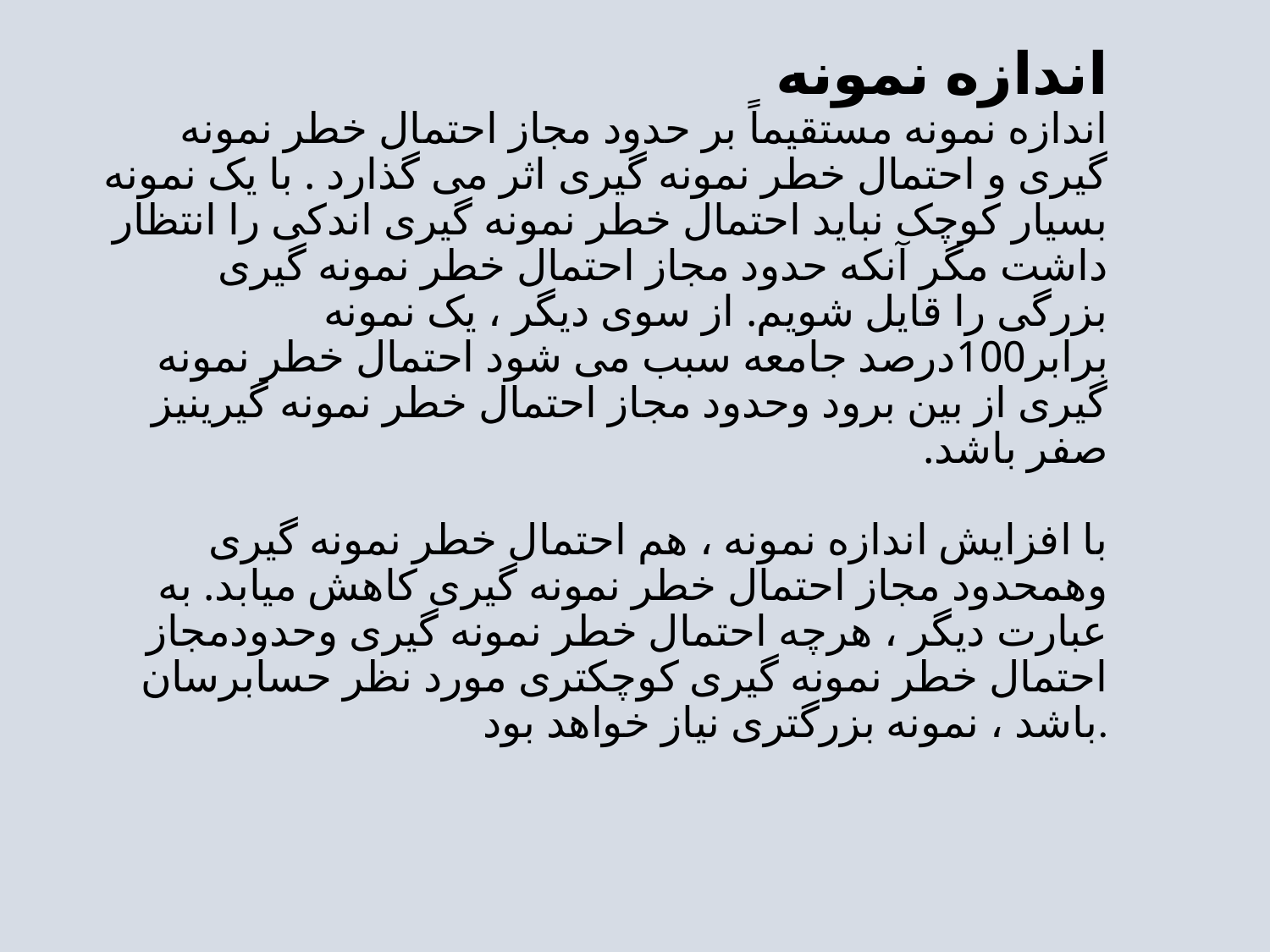

# اندازه نمونه اندازه نمونه مستقیماً بر حدود مجاز احتمال خطر نمونه گیری و احتمال خطر نمونه گیری اثر می گذارد . با یک نمونه بسیار کوچک نباید احتمال خطر نمونه گیری اندکی را انتظار داشت مگر آنکه حدود مجاز احتمال خطر نمونه گیری بزرگی را قایل شویم. از سوی دیگر ، یک نمونه برابر100درصد جامعه سبب می شود احتمال خطر نمونه گیری از بین برود وحدود مجاز احتمال خطر نمونه گیرینیز صفر باشد. با افزایش اندازه نمونه ، هم احتمال خطر نمونه گیری وهمحدود مجاز احتمال خطر نمونه گیری کاهش میابد. به عبارت دیگر ، هرچه احتمال خطر نمونه گیری وحدودمجاز احتمال خطر نمونه گیری کوچکتری مورد نظر حسابرسان باشد ، نمونه بزرگتری نیاز خواهد بود.